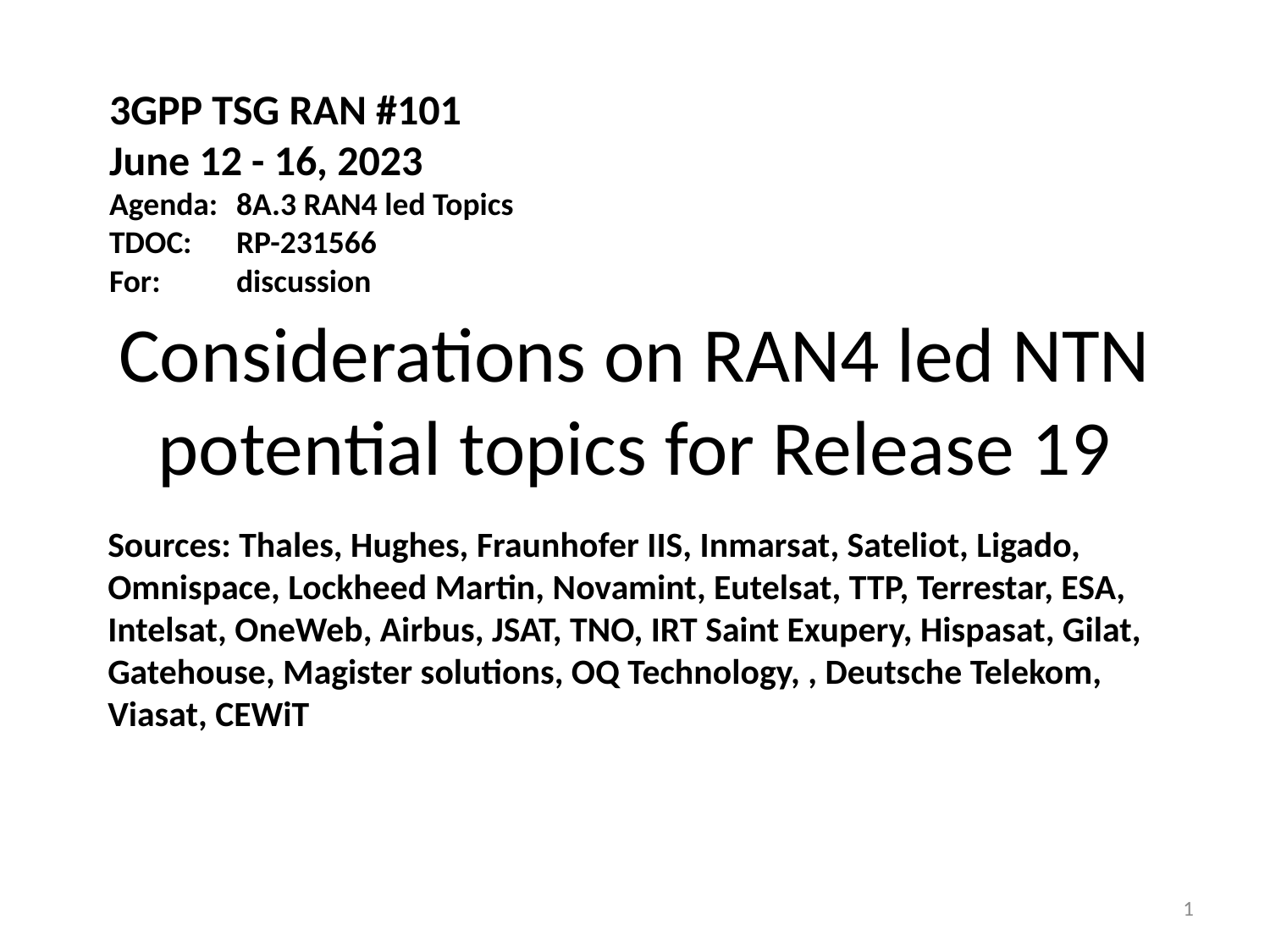

3GPP TSG RAN #101
June 12 - 16, 2023
Agenda:	8A.3 RAN4 led Topics
TDOC:	RP-231566
For:	discussion
# Considerations on RAN4 led NTN potential topics for Release 19
Sources: Thales, Hughes, Fraunhofer IIS, Inmarsat, Sateliot, Ligado, Omnispace, Lockheed Martin, Novamint, Eutelsat, TTP, Terrestar, ESA, Intelsat, OneWeb, Airbus, JSAT, TNO, IRT Saint Exupery, Hispasat, Gilat, Gatehouse, Magister solutions, OQ Technology, , Deutsche Telekom, Viasat, CEWiT
1